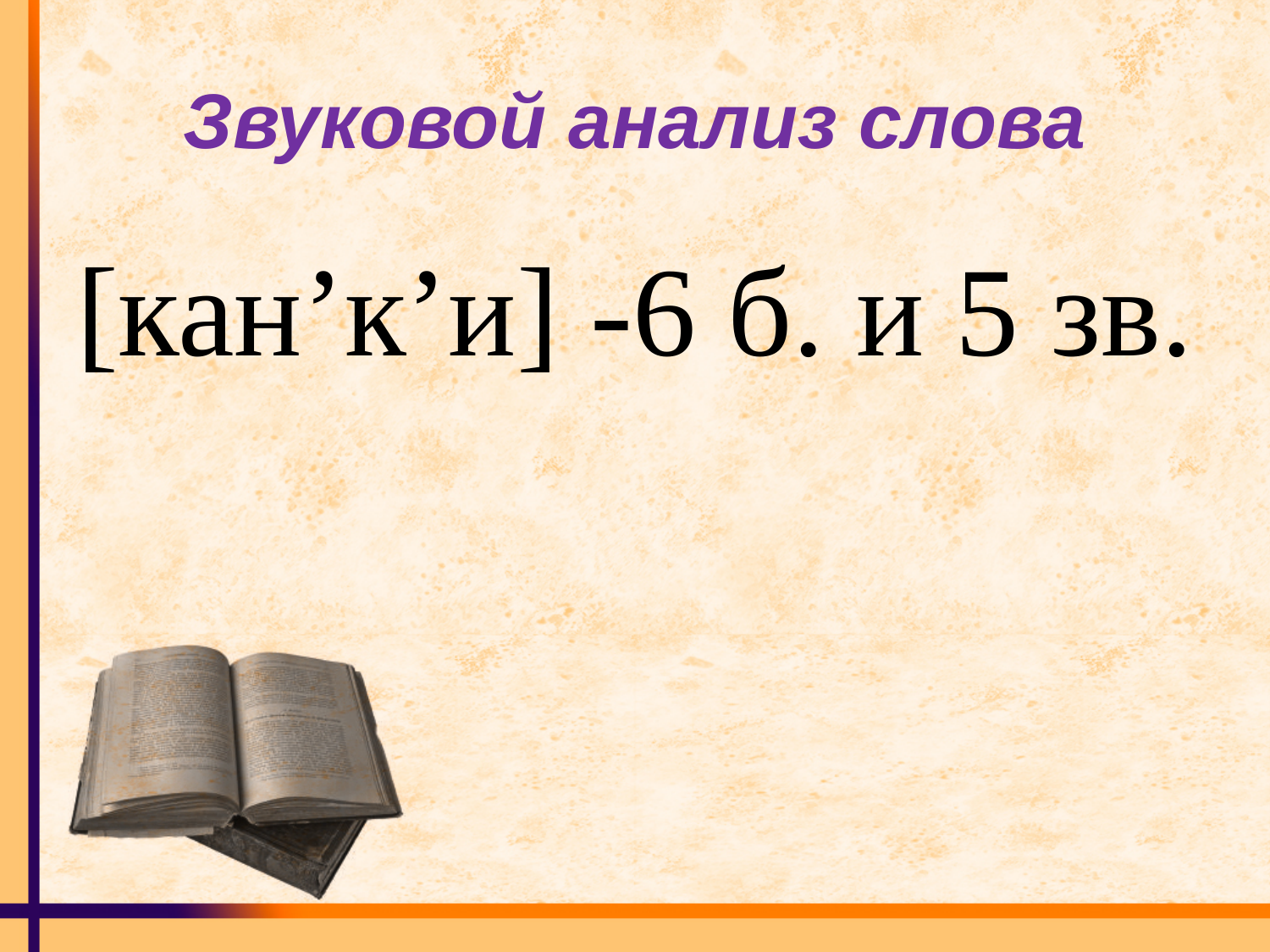

# Звуковой анализ слова
[кан’к’и] -6 б. и 5 зв.